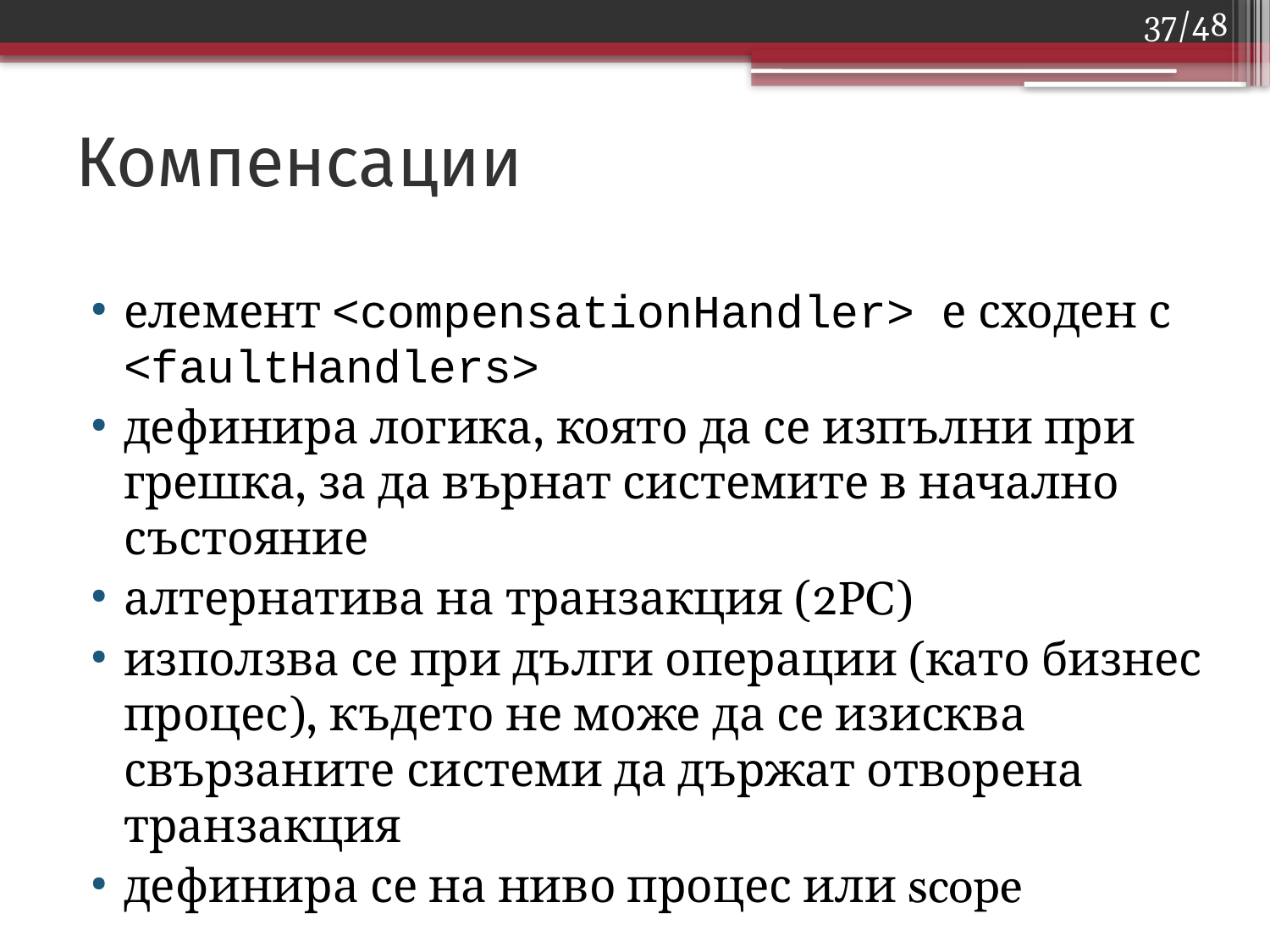

37/48
# Компенсации
елемент <compensationHandler> е сходен с <faultHandlers>
дефинира логика, която да се изпълни при грешка, за да върнат системите в начално състояние
алтернатива на транзакция (2PC)
използва се при дълги операции (като бизнес процес), където не може да се изисква свързаните системи да държат отворена транзакция
дефинира се на ниво процес или scope